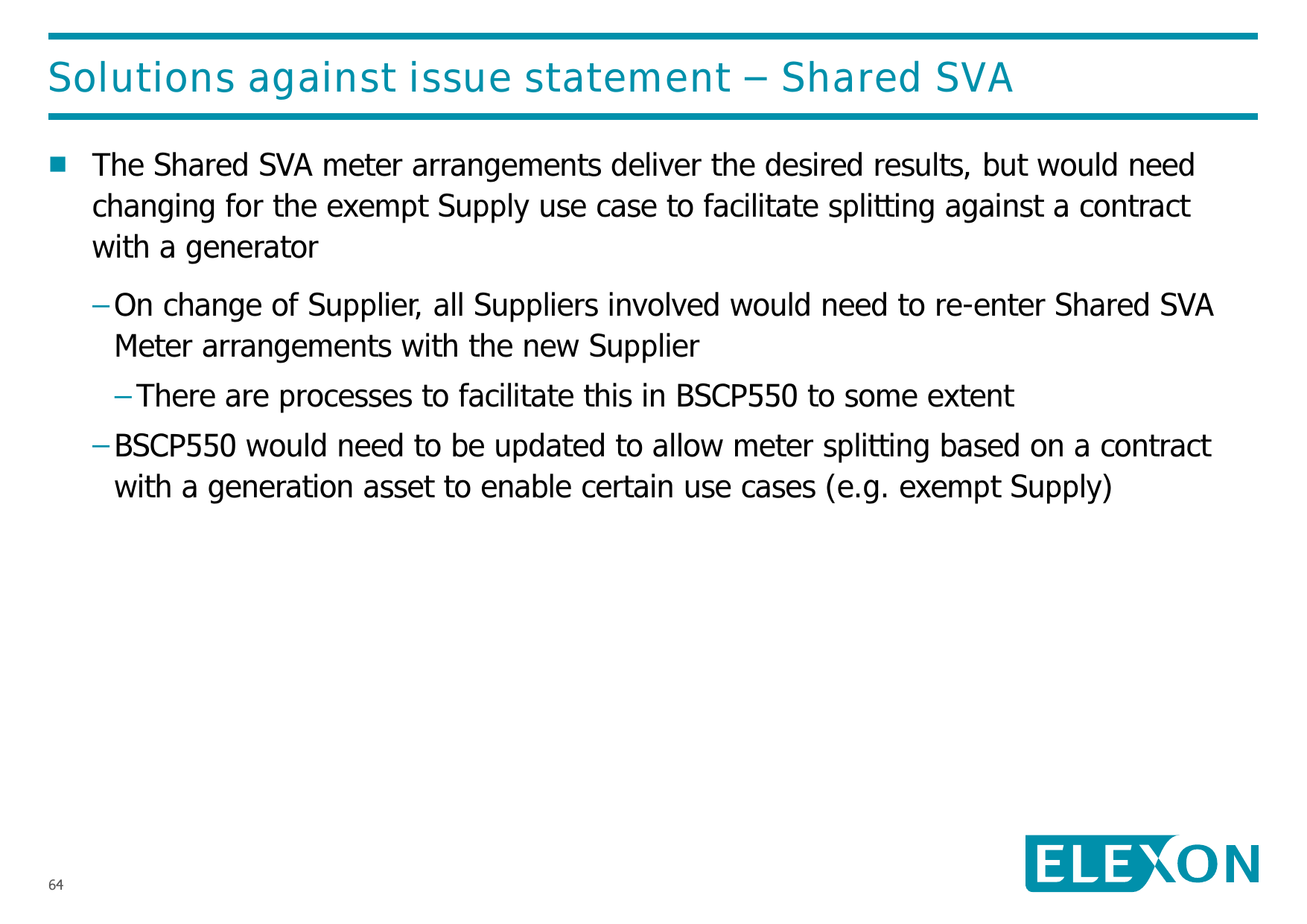

# Solutions against issue statement – Shared SVA
The Shared SVA meter arrangements deliver the desired results, but would need changing for the exempt Supply use case to facilitate splitting against a contract with a generator
On change of Supplier, all Suppliers involved would need to re-enter Shared SVA Meter arrangements with the new Supplier
There are processes to facilitate this in BSCP550 to some extent
BSCP550 would need to be updated to allow meter splitting based on a contract with a generation asset to enable certain use cases (e.g. exempt Supply)
64